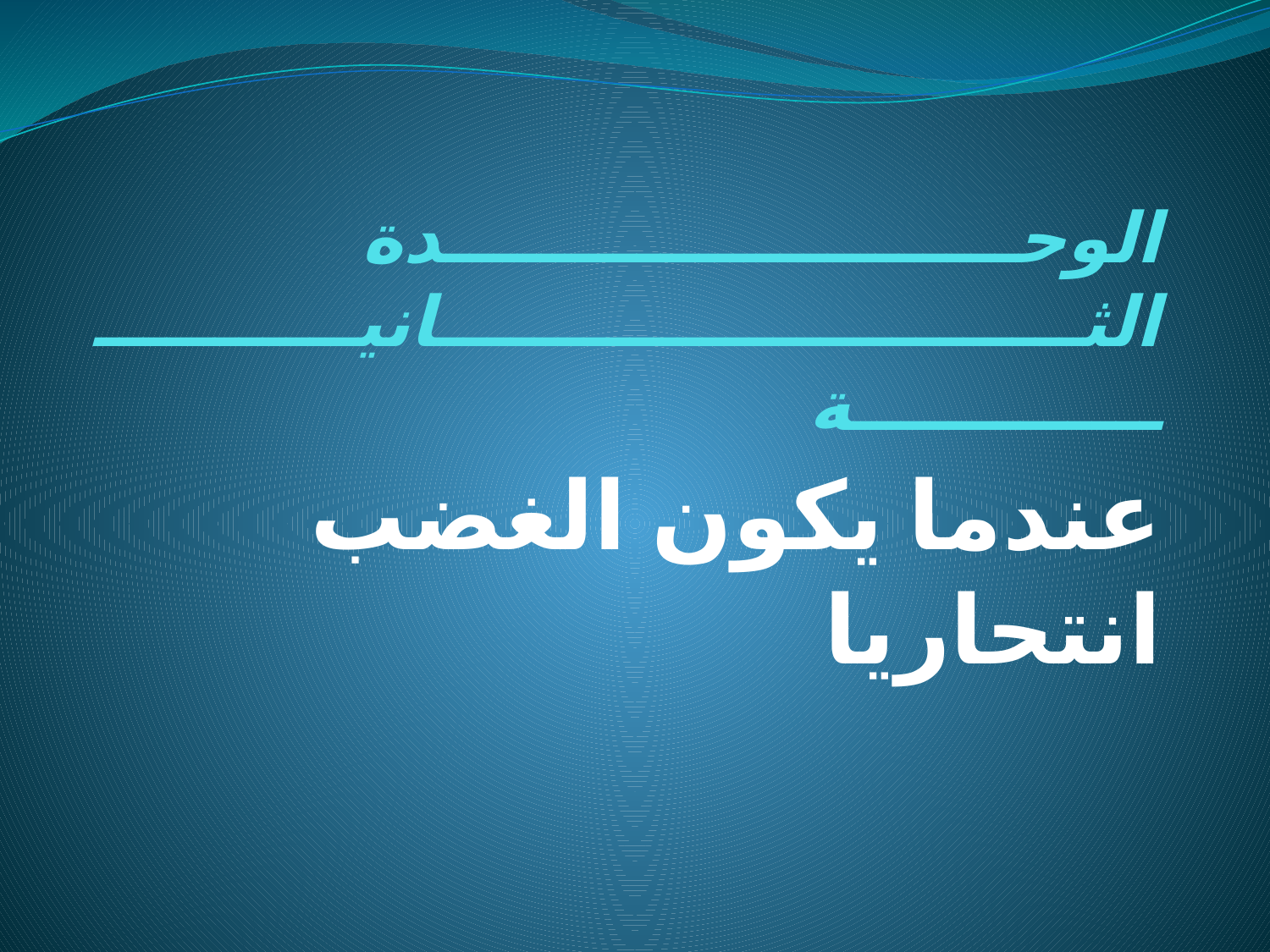

# الوحــــــــــــــــــــــــدة الثـــــــــــــــــــــــــــانيــــــــــــــــــــــــة
عندما يكون الغضب انتحاريا